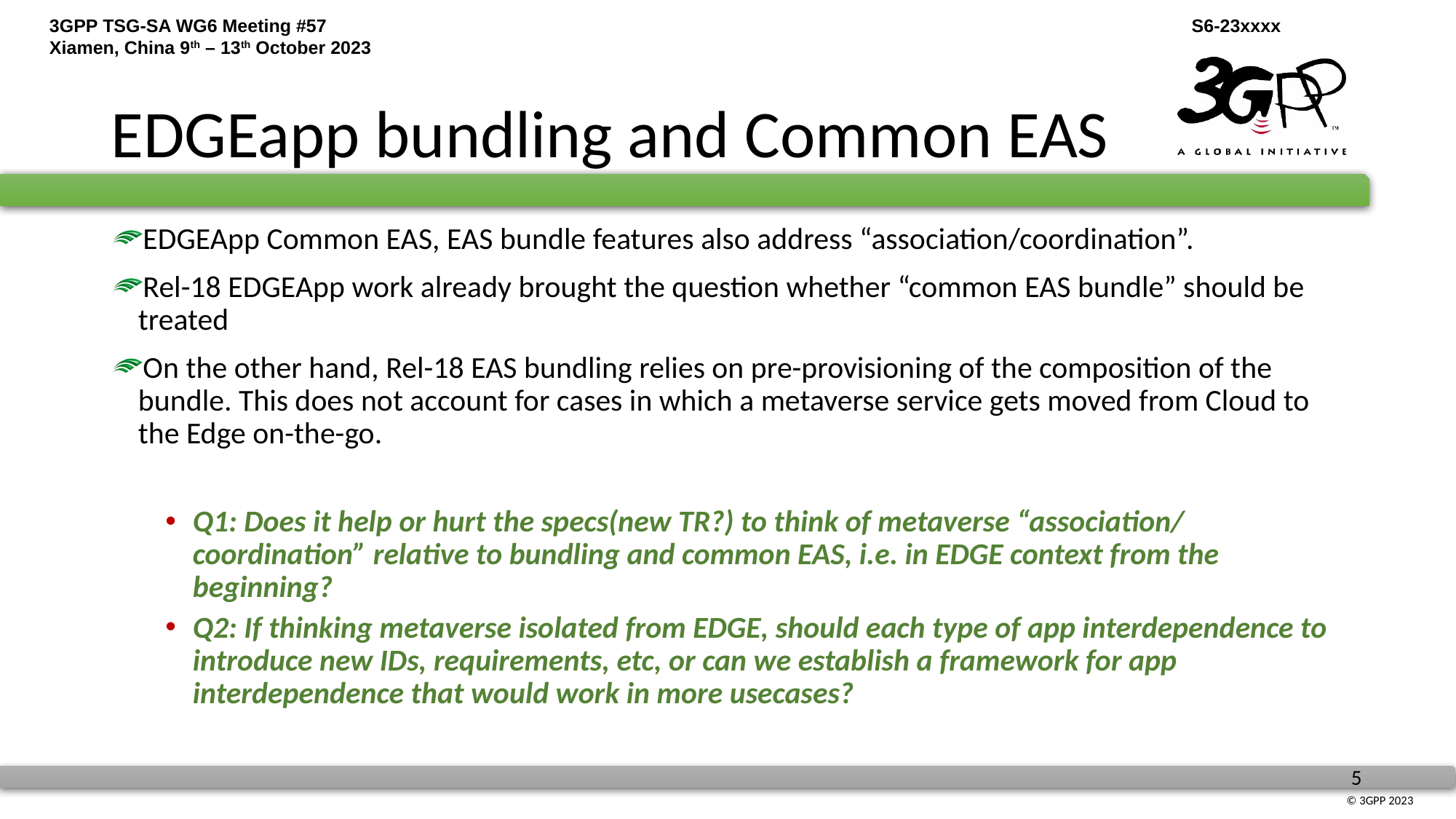

# EDGEapp bundling and Common EAS
EDGEApp Common EAS, EAS bundle features also address “association/coordination”.
Rel-18 EDGEApp work already brought the question whether “common EAS bundle” should be treated
On the other hand, Rel-18 EAS bundling relies on pre-provisioning of the composition of the bundle. This does not account for cases in which a metaverse service gets moved from Cloud to the Edge on-the-go.

Q1: Does it help or hurt the specs(new TR?) to think of metaverse “association/ coordination” relative to bundling and common EAS, i.e. in EDGE context from the beginning?
Q2: If thinking metaverse isolated from EDGE, should each type of app interdependence to introduce new IDs, requirements, etc, or can we establish a framework for app interdependence that would work in more usecases?